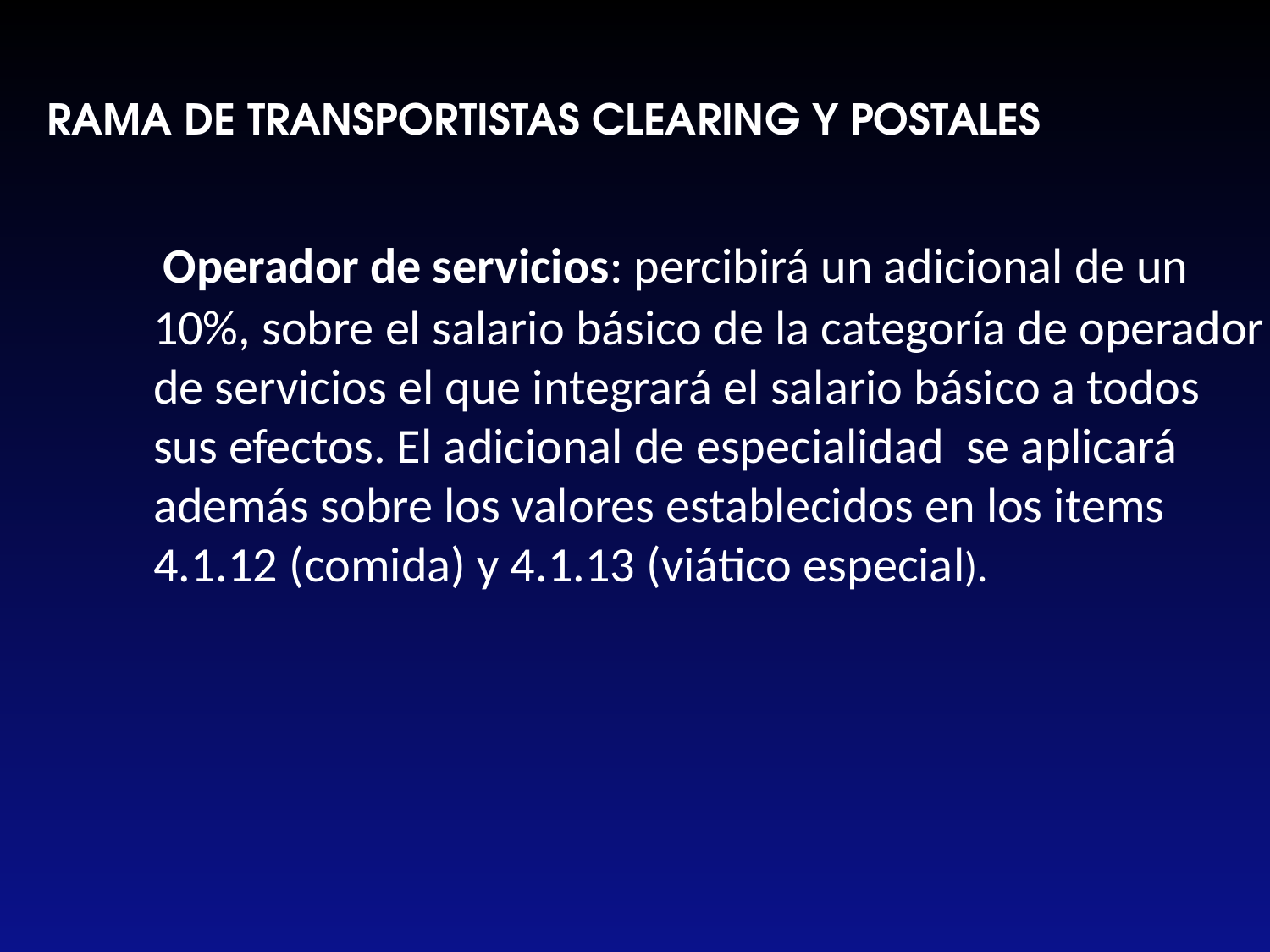

RAMA DE TRANSPORTISTAS CLEARING Y POSTALES
    Operador de servicios: percibirá un adicional de un 10%, sobre el salario básico de la categoría de operador de servicios el que integrará el salario básico a todos sus efectos. El adicional de especialidad  se aplicará además sobre los valores establecidos en los items 4.1.12 (comida) y 4.1.13 (viático especial).